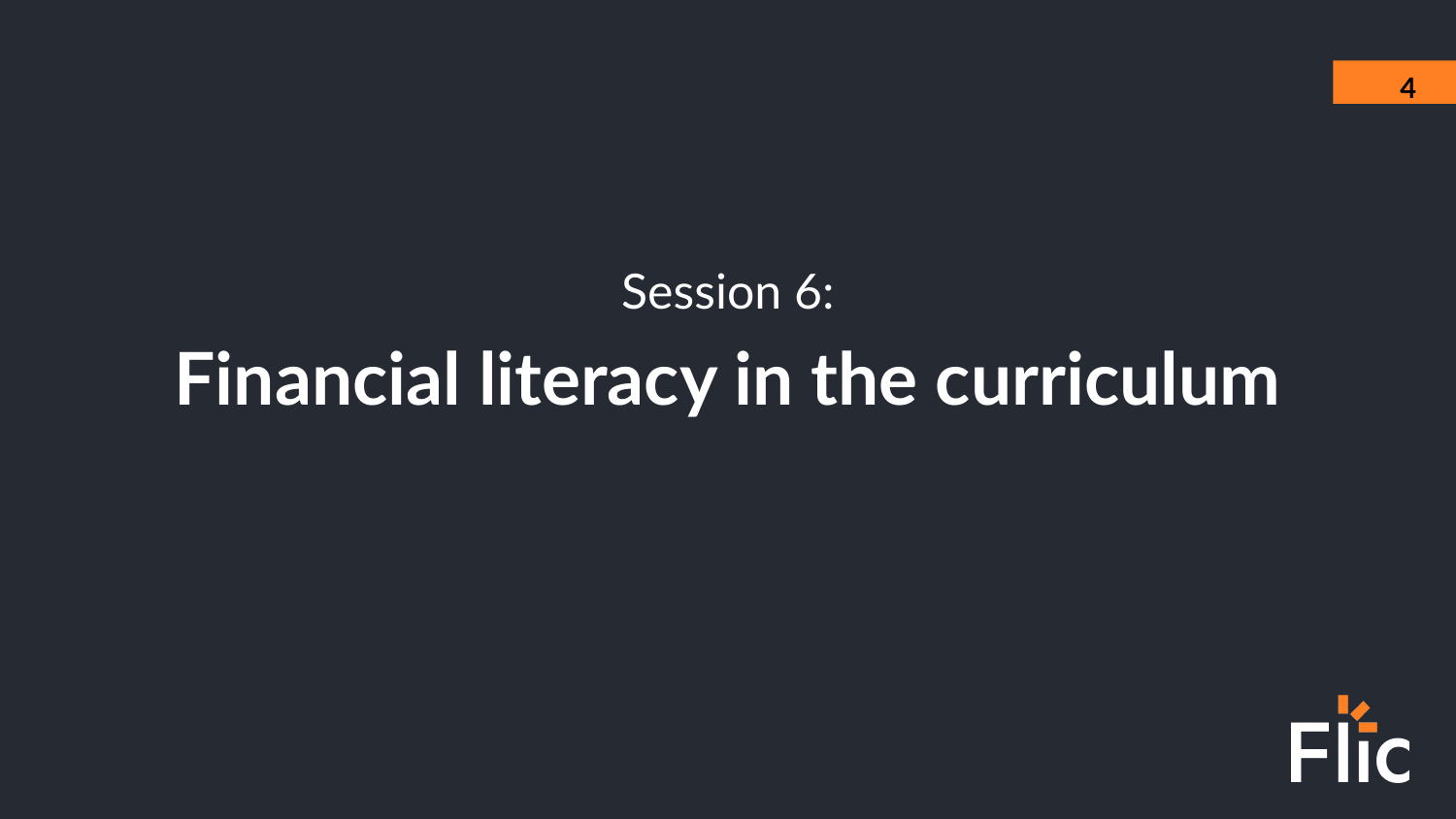

4

Session 6:
Financial literacy in the curriculum